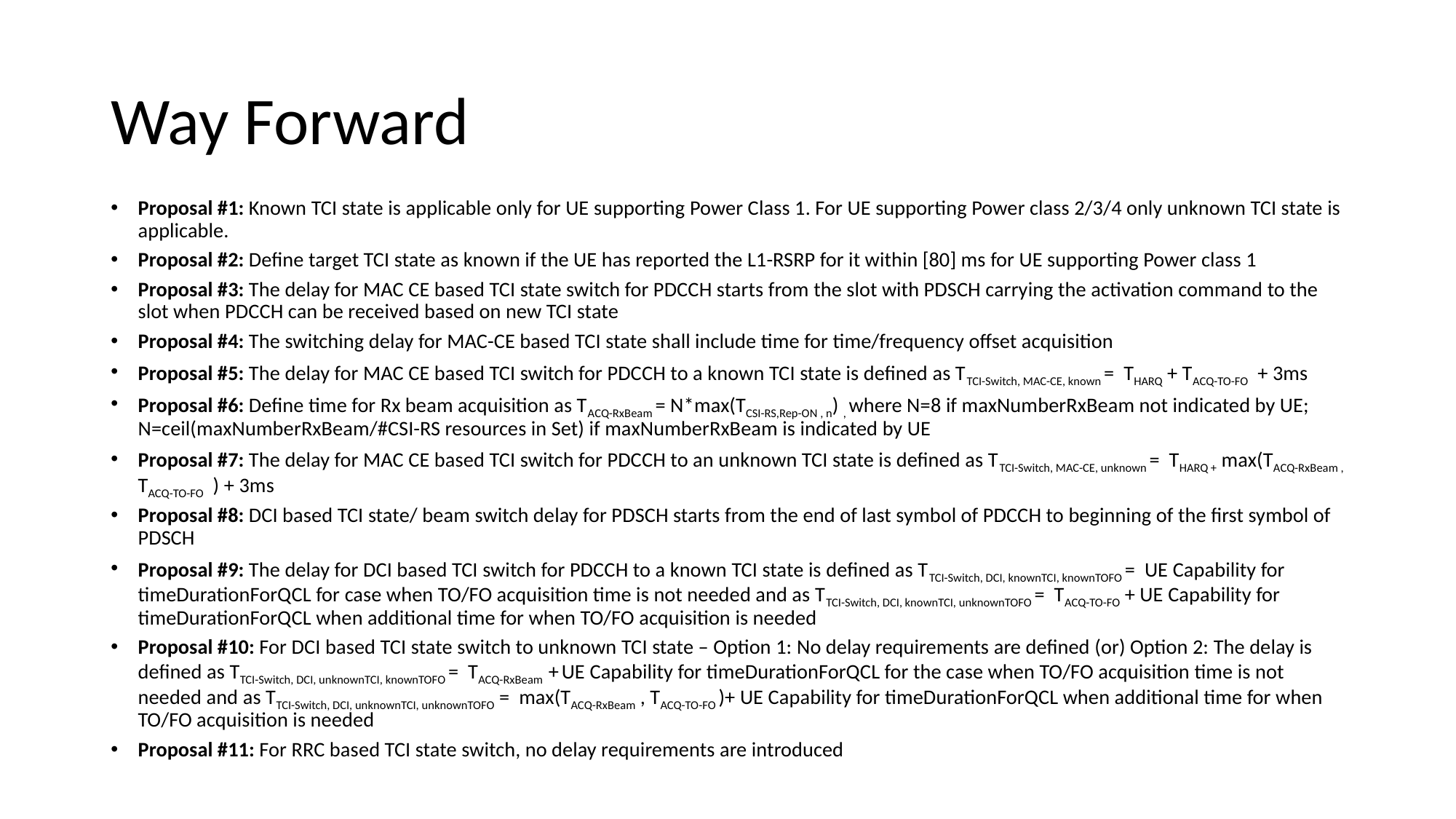

# Way Forward
Proposal #1: Known TCI state is applicable only for UE supporting Power Class 1. For UE supporting Power class 2/3/4 only unknown TCI state is applicable.
Proposal #2: Define target TCI state as known if the UE has reported the L1-RSRP for it within [80] ms for UE supporting Power class 1
Proposal #3: The delay for MAC CE based TCI state switch for PDCCH starts from the slot with PDSCH carrying the activation command to the slot when PDCCH can be received based on new TCI state
Proposal #4: The switching delay for MAC-CE based TCI state shall include time for time/frequency offset acquisition
Proposal #5: The delay for MAC CE based TCI switch for PDCCH to a known TCI state is defined as TTCI-Switch, MAC-CE, known =  THARQ + TACQ-TO-FO  + 3ms
Proposal #6: Define time for Rx beam acquisition as TACQ-RxBeam = N*max(TCSI-RS,Rep-ON , n) , where N=8 if maxNumberRxBeam not indicated by UE; N=ceil(maxNumberRxBeam/#CSI-RS resources in Set) if maxNumberRxBeam is indicated by UE
Proposal #7: The delay for MAC CE based TCI switch for PDCCH to an unknown TCI state is defined as TTCI-Switch, MAC-CE, unknown =  THARQ + max(TACQ-RxBeam , TACQ-TO-FO  ) + 3ms
Proposal #8: DCI based TCI state/ beam switch delay for PDSCH starts from the end of last symbol of PDCCH to beginning of the first symbol of PDSCH
Proposal #9: The delay for DCI based TCI switch for PDCCH to a known TCI state is defined as TTCI-Switch, DCI, knownTCI, knownTOFO =  UE Capability for timeDurationForQCL for case when TO/FO acquisition time is not needed and as TTCI-Switch, DCI, knownTCI, unknownTOFO =  TACQ-TO-FO + UE Capability for timeDurationForQCL when additional time for when TO/FO acquisition is needed
Proposal #10: For DCI based TCI state switch to unknown TCI state – Option 1: No delay requirements are defined (or) Option 2: The delay is defined as TTCI-Switch, DCI, unknownTCI, knownTOFO =  TACQ-RxBeam  + UE Capability for timeDurationForQCL for the case when TO/FO acquisition time is not needed and as TTCI-Switch, DCI, unknownTCI, unknownTOFO =  max(TACQ-RxBeam , TACQ-TO-FO )+ UE Capability for timeDurationForQCL when additional time for when TO/FO acquisition is needed
Proposal #11: For RRC based TCI state switch, no delay requirements are introduced